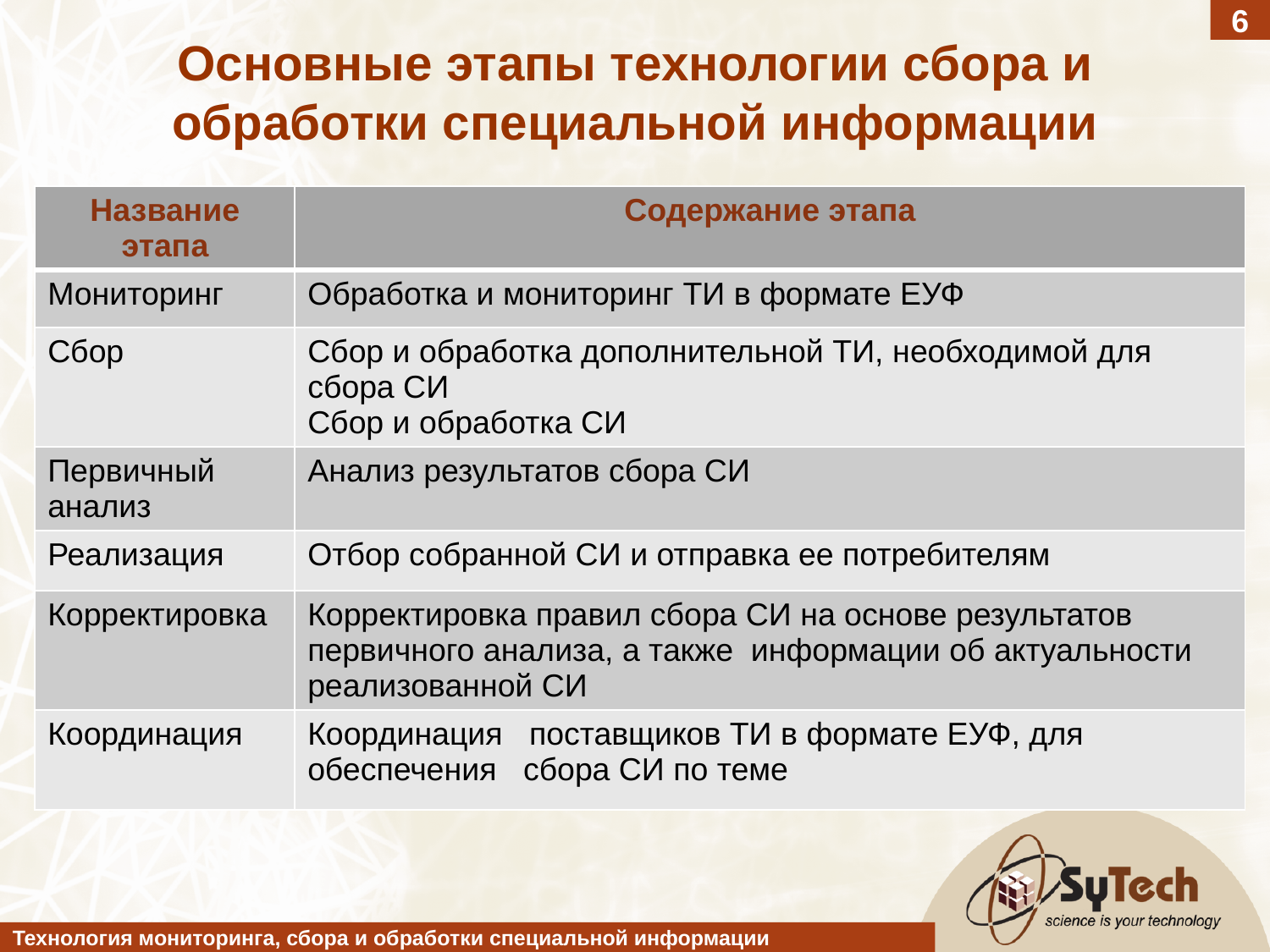

6
Основные этапы технологии сбора и обработки специальной информации
| Название этапа | Содержание этапа |
| --- | --- |
| Мониторинг | Обработка и мониторинг ТИ в формате ЕУФ |
| Сбор | Сбор и обработка дополнительной ТИ, необходимой для сбора СИ Сбор и обработка СИ |
| Первичный анализ | Анализ результатов сбора СИ |
| Реализация | Отбор собранной СИ и отправка ее потребителям |
| Корректировка | Корректировка правил сбора СИ на основе результатов первичного анализа, а также информации об актуальности реализованной СИ |
| Координация | Координация поставщиков ТИ в формате ЕУФ, для обеспечения сбора СИ по теме |
Технология мониторинга, сбора и обработки специальной информации